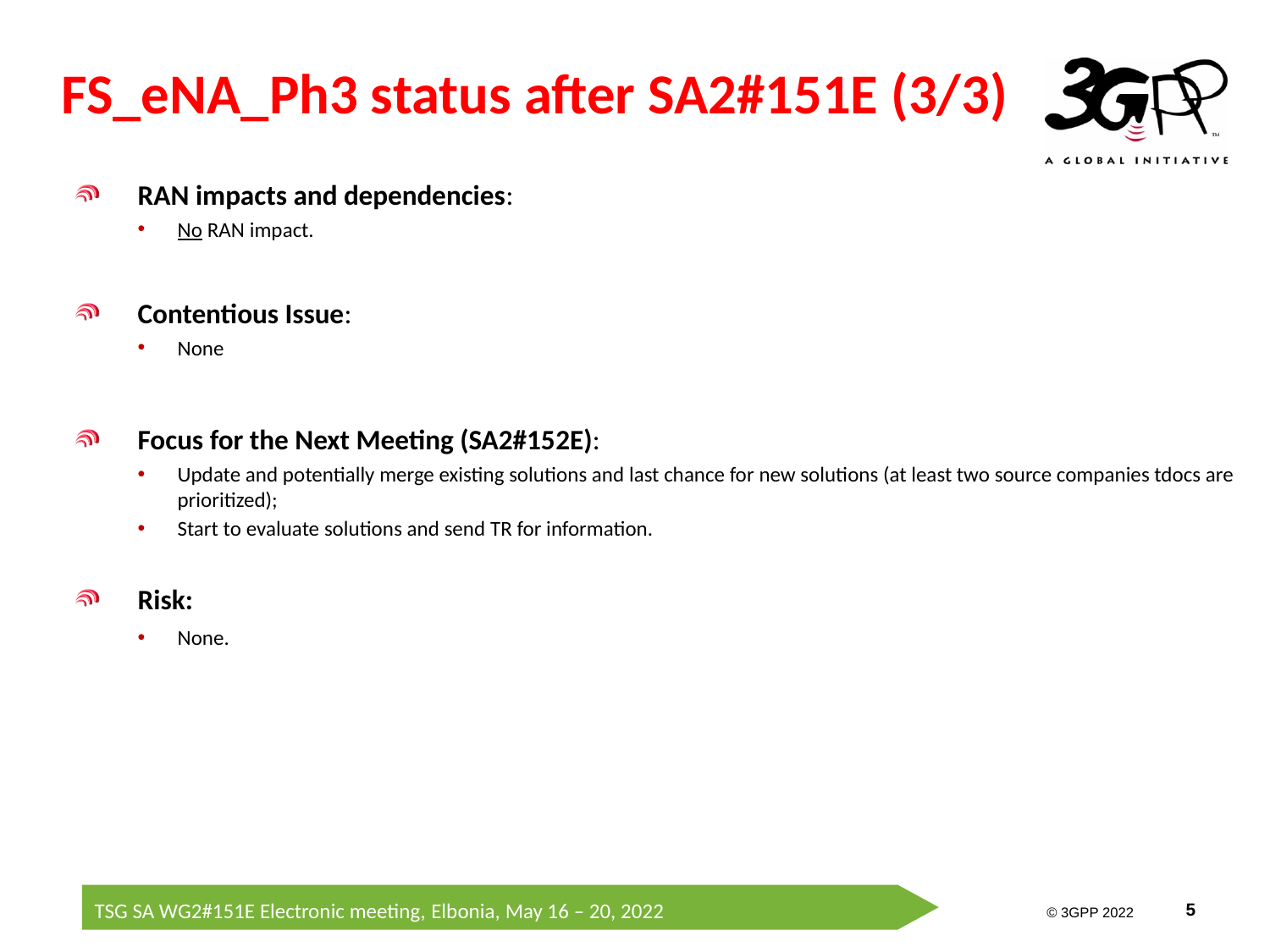

# FS_eNA_Ph3 status after SA2#151E (3/3)
RAN impacts and dependencies:
No RAN impact.

Contentious Issue:
None

Focus for the Next Meeting (SA2#152E):
Update and potentially merge existing solutions and last chance for new solutions (at least two source companies tdocs are prioritized);
Start to evaluate solutions and send TR for information.

Risk:
None.